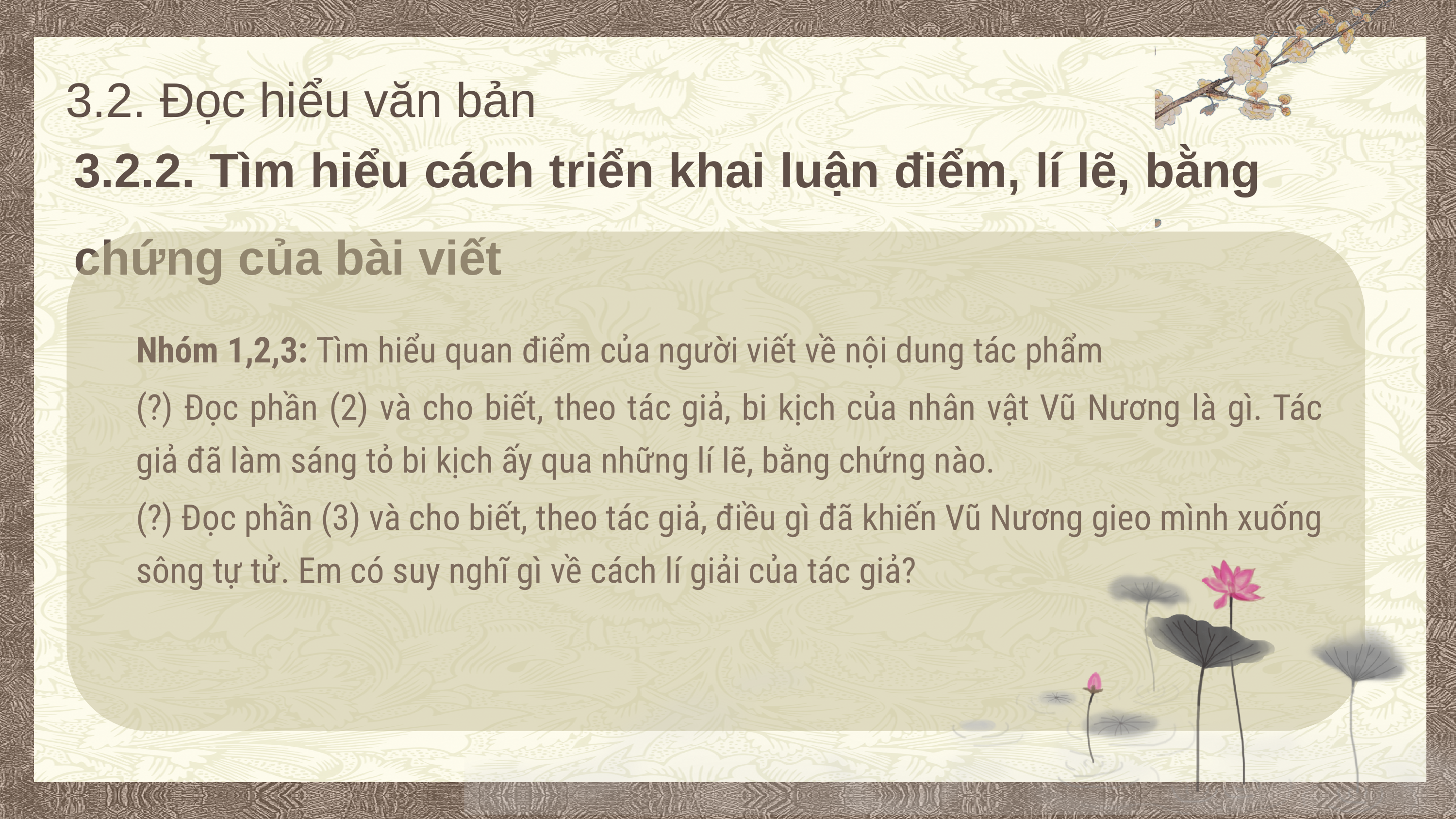

3.2. Đọc hiểu văn bản
3.2.2. Tìm hiểu cách triển khai luận điểm, lí lẽ, bằng chứng của bài viết

Nhóm 1,2,3: Tìm hiểu quan điểm của người viết về nội dung tác phẩm
(?) Đọc phần (2) và cho biết, theo tác giả, bi kịch của nhân vật Vũ Nương là gì. Tác giả đã làm sáng tỏ bi kịch ấy qua những lí lẽ, bằng chứng nào.
(?) Đọc phần (3) và cho biết, theo tác giả, điều gì đã khiến Vũ Nương gieo mình xuống sông tự tử. Em có suy nghĩ gì về cách lí giải của tác giả?